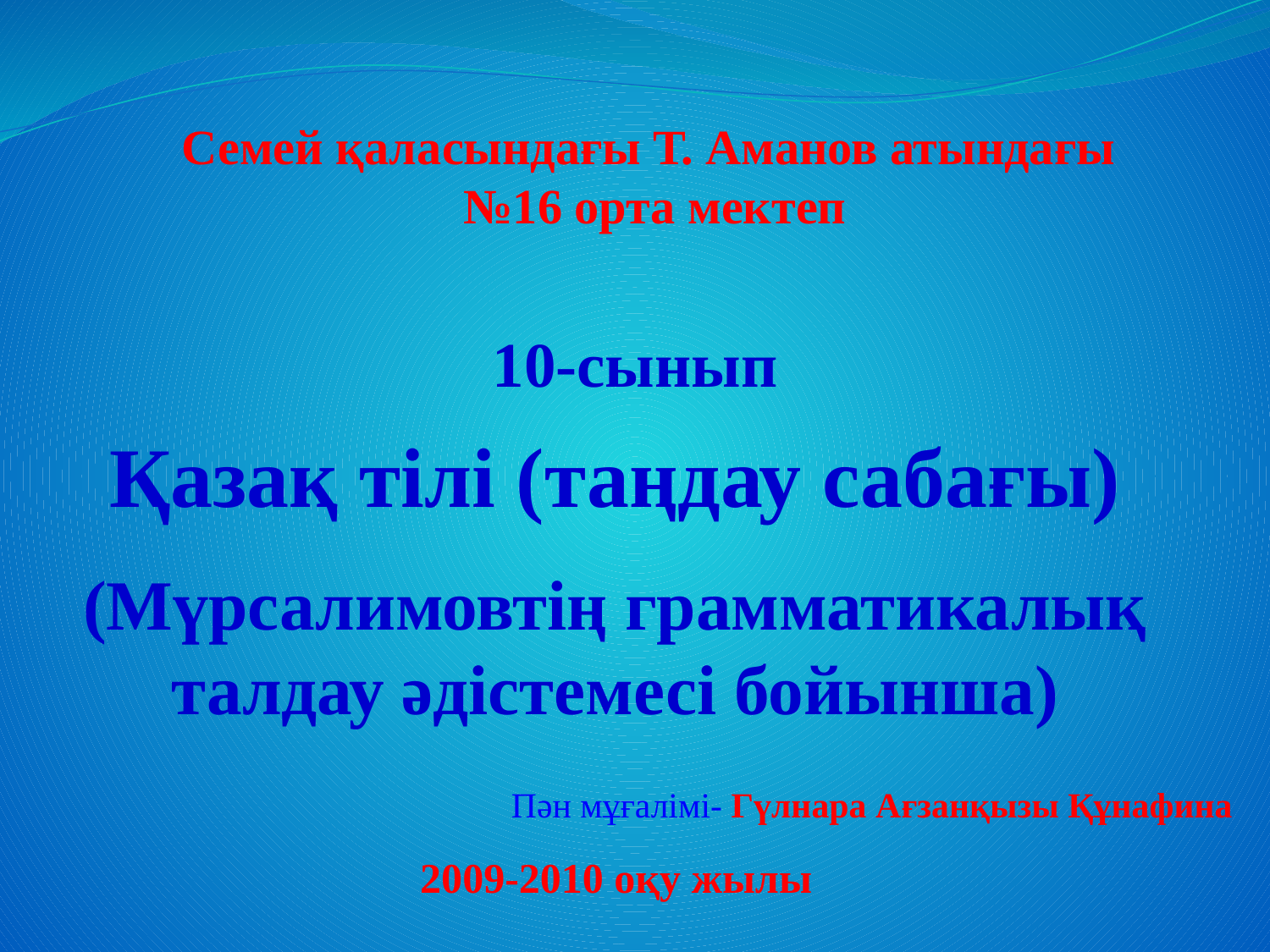

Семей қаласындағы Т. Аманов атындағы
№16 орта мектеп
10-сынып
Қазақ тілі (таңдау сабағы)
(Мүрсалимовтің грамматикалық талдау әдістемесі бойынша)
Пән мұғалімі- Гүлнара Ағзанқызы Құнафина
2009-2010 оқу жылы